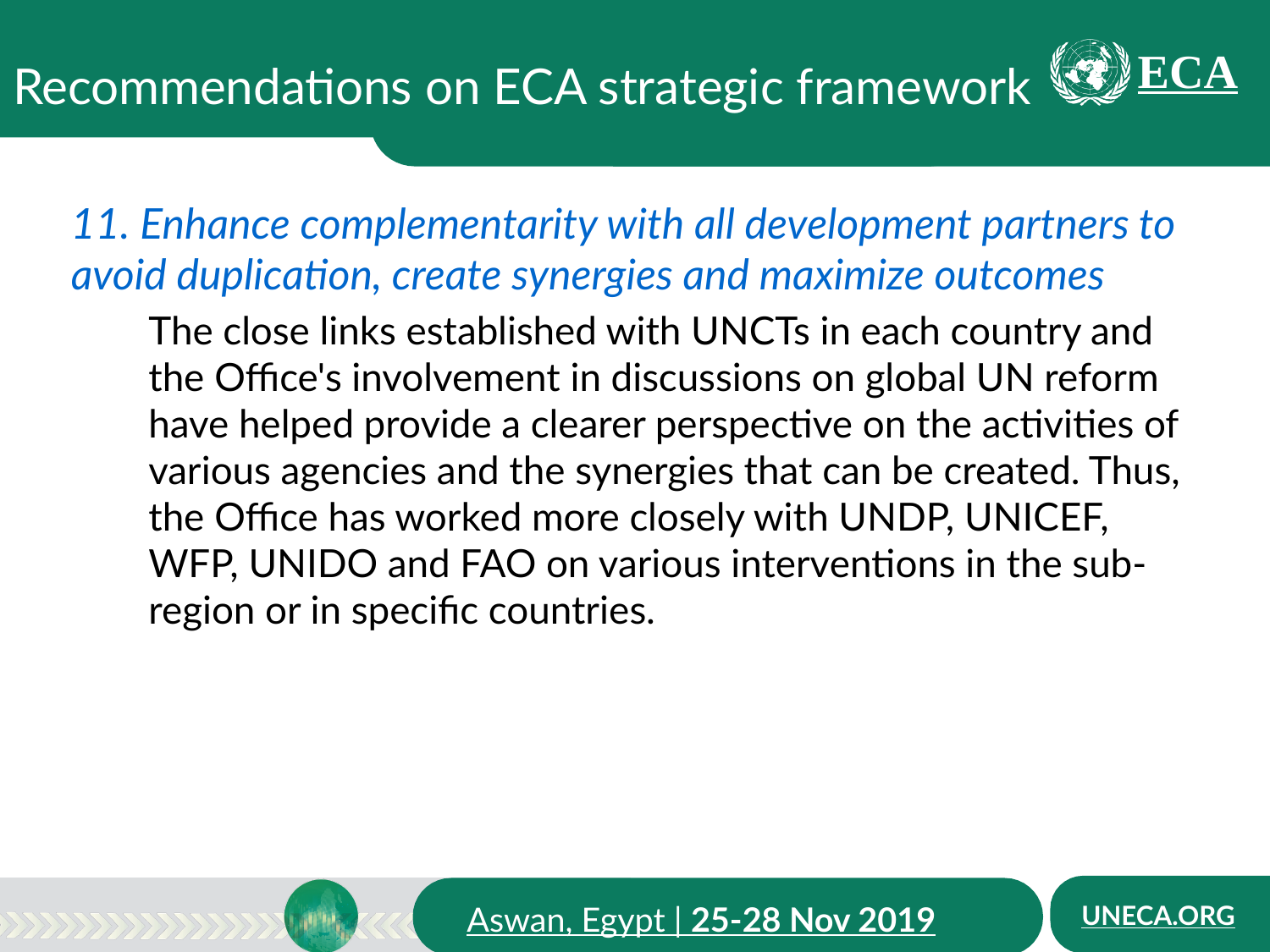

Recommendations on ECA strategic framework
11. Enhance complementarity with all development partners to avoid duplication, create synergies and maximize outcomes
The close links established with UNCTs in each country and the Office's involvement in discussions on global UN reform have helped provide a clearer perspective on the activities of various agencies and the synergies that can be created. Thus, the Office has worked more closely with UNDP, UNICEF, WFP, UNIDO and FAO on various interventions in the sub-region or in specific countries.